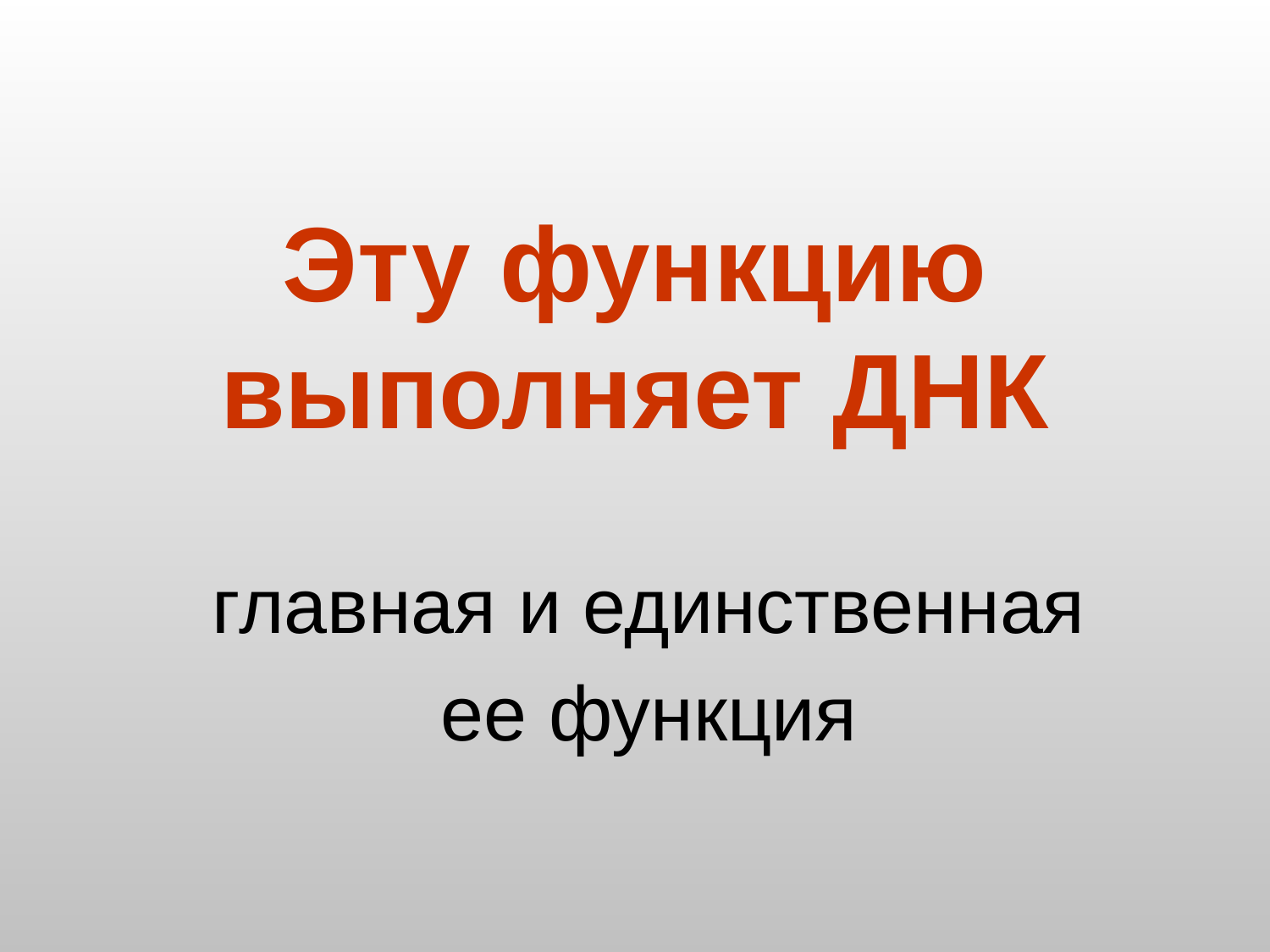

# Эту функцию выполняет ДНК
главная и единственная ее функция